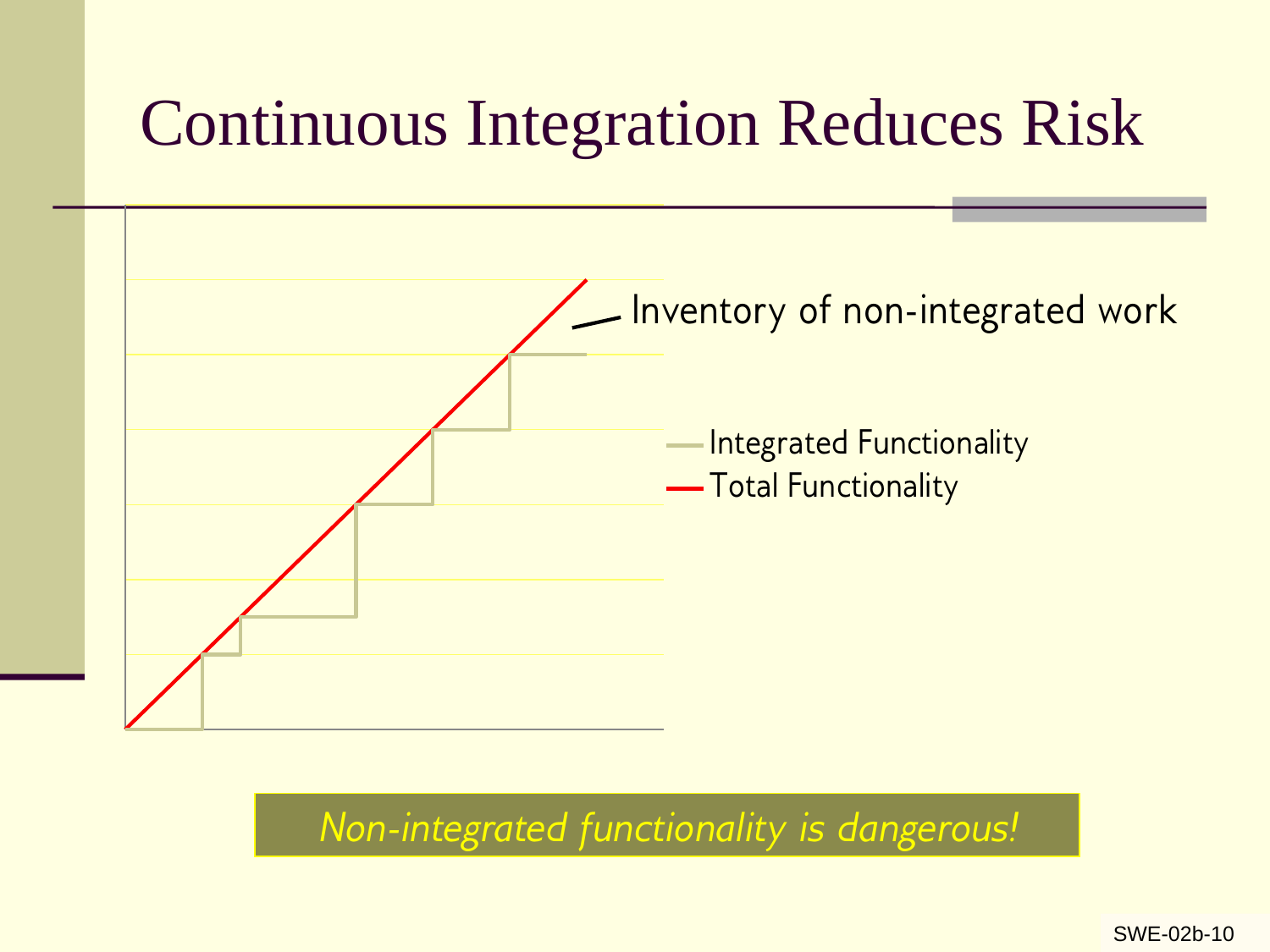

# Continuous Integration Reduces Risk

### Chart

| Category | Integrated Functionality | Total Functionality |
|---|---|---|
Non-integrated functionality is dangerous!